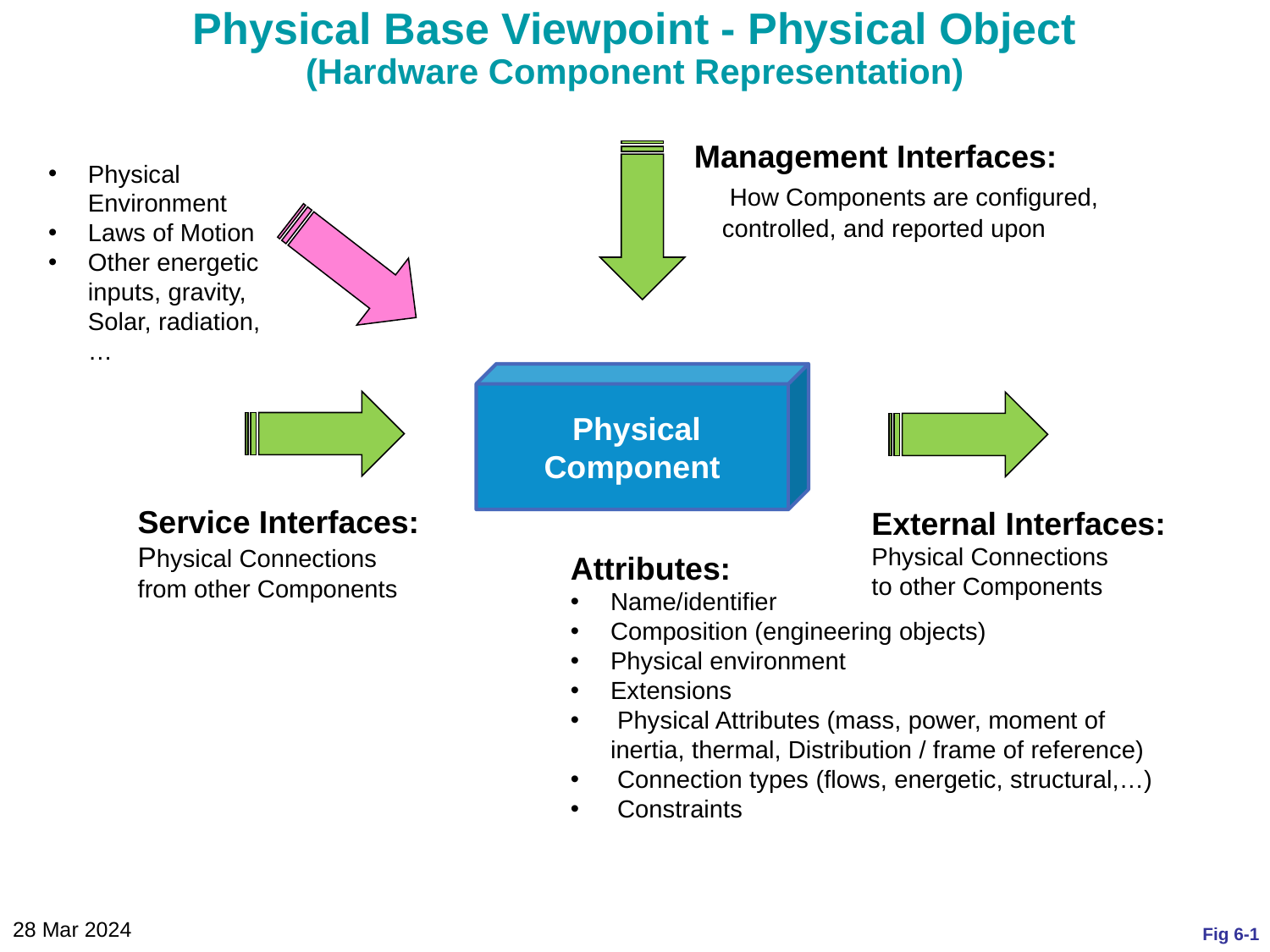

Physical Base Viewpoint - Physical Object
(Hardware Component Representation)
Management Interfaces:
    How Components are configured,
    controlled, and reported upon
Physical Environment
Laws of Motion
Other energetic inputs, gravity, Solar, radiation,…

 Physical Component

Service Interfaces:
Physical Connections
from other Components
External Interfaces:
Physical Connections
to other Components
Attributes:
Name/identifier
Composition (engineering objects)
Physical environment
Extensions
 Physical Attributes (mass, power, moment of inertia, thermal, Distribution / frame of reference)
 Connection types (flows, energetic, structural,…)
 Constraints

28 Mar 2024
Fig 6-1